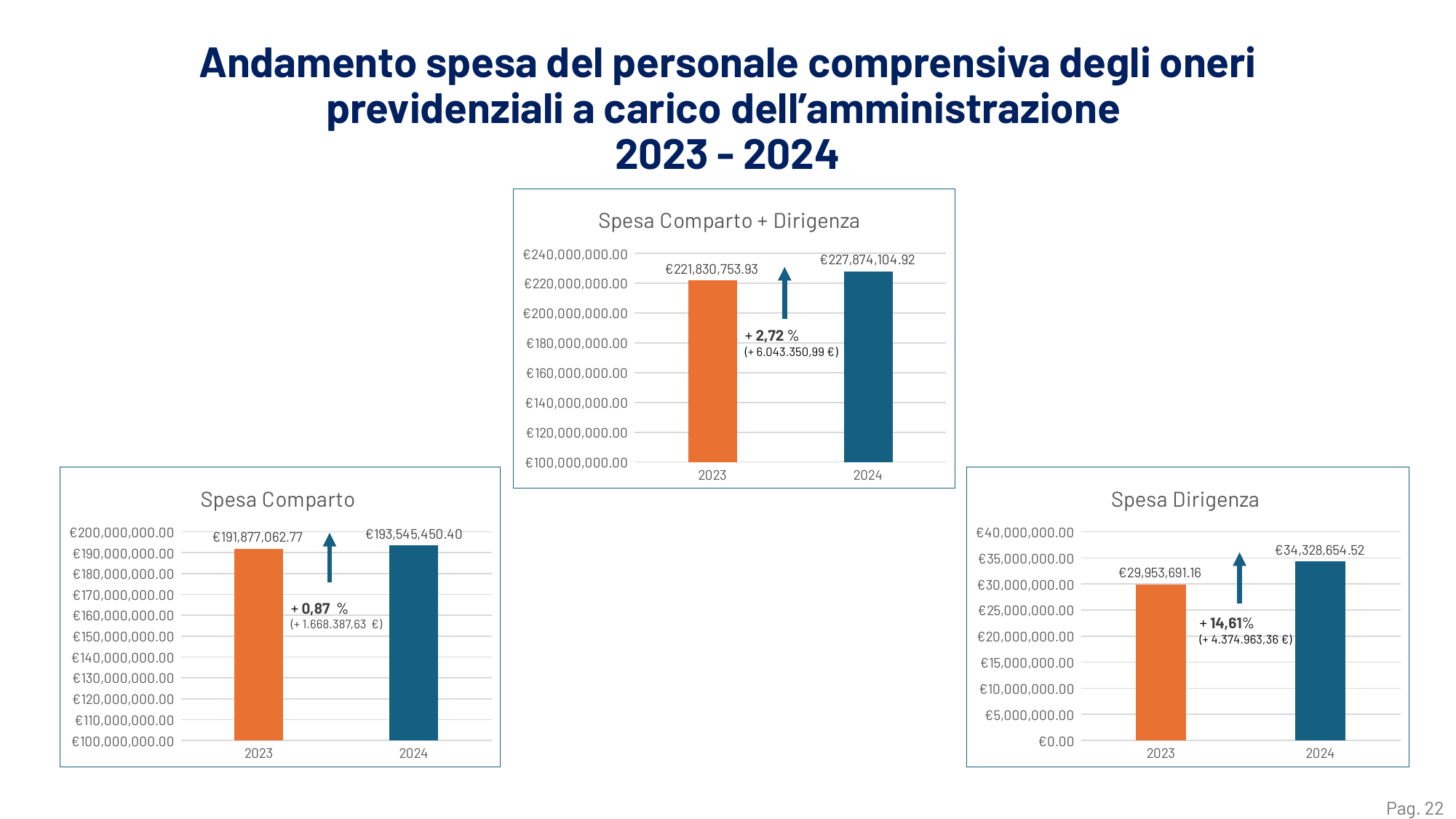

Andamento spesa del personale comprensiva degli oneri previdenziali a carico dell’amministrazione
2023 - 2024

### Chart: Spesa Comparto + Dirigenza

| Category | Spesa Totale  |
|---|---|
| 2023 | 221830753.93 |
| 2024 | 227874104.92 |
+ 2,72 %
(+ 6.043.350,99 €)

### Chart:

| Category | Spesa Comparto  |
|---|---|
| 2023 | 191877062.77 |
| 2024 | 193545450.4 |

### Chart:

| Category | Spesa Dirigenza  |
|---|---|
| 2023 | 29953691.16 |
| 2024 | 34328654.52 |
+ 0,87  %
(+ 1.668.387,63  €)

+ 14,61%
(+ 4.374.963,36 €)

Pag. 22